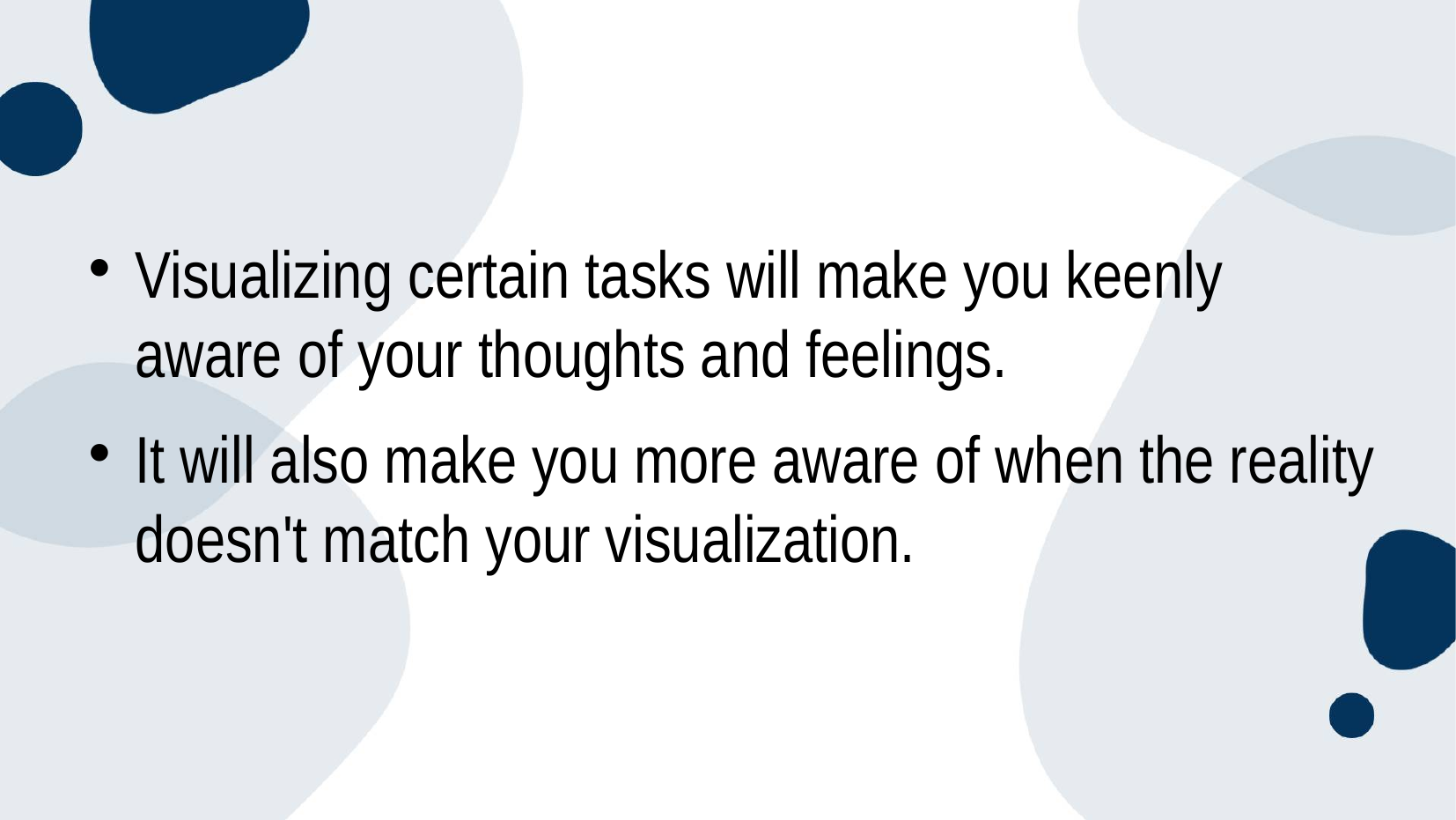

Visualizing certain tasks will make you keenly aware of your thoughts and feelings.
It will also make you more aware of when the reality doesn't match your visualization.